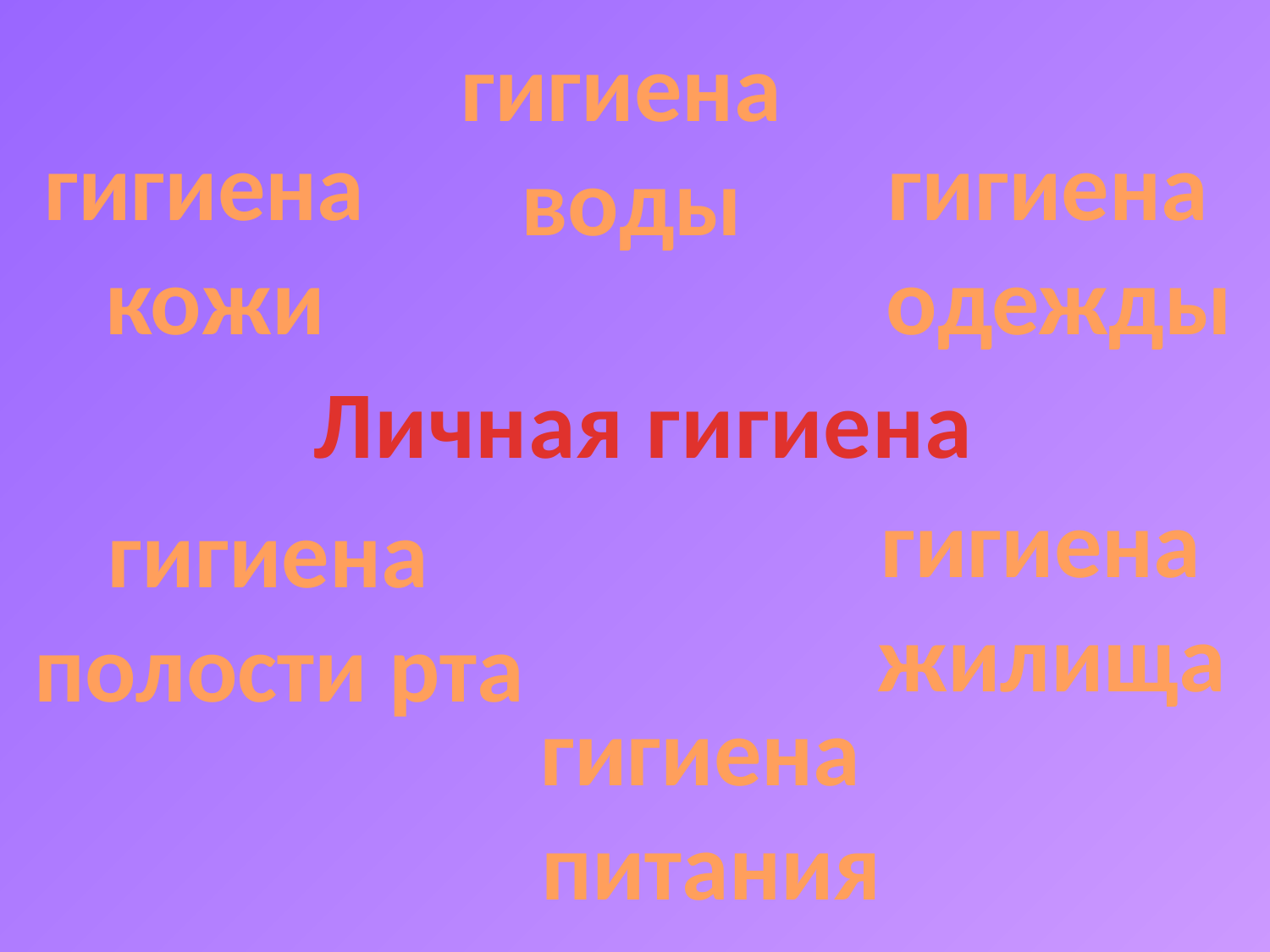

гигиена
воды
гигиена
кожи
гигиена
одежды
Личная гигиена
гигиена
жилища
гигиена
полости рта
гигиена
питания